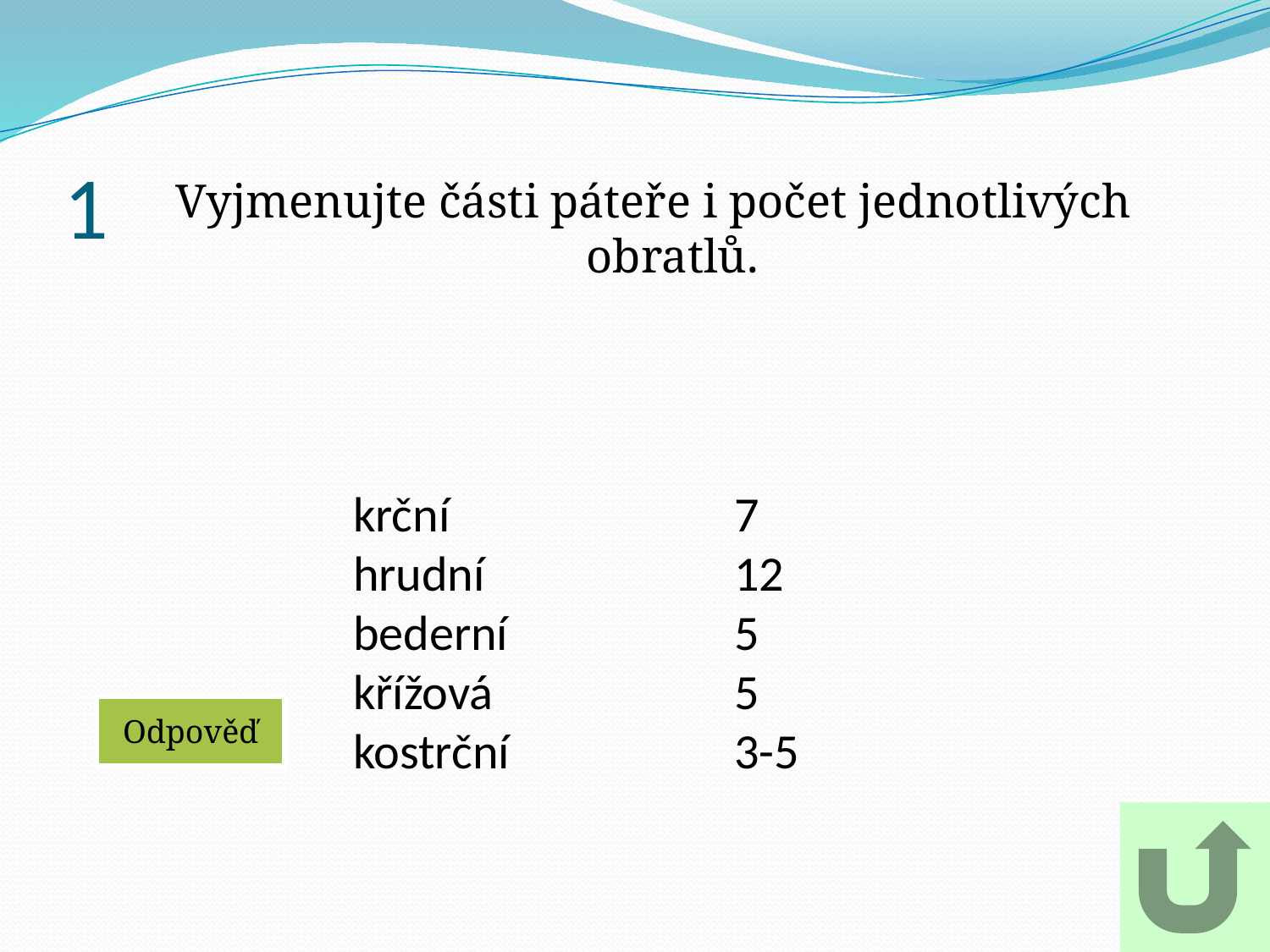

# 1
Vyjmenujte části páteře i počet jednotlivých obratlů.

krční 			7
hrudní		12
bederní		5
křížová		5
kostrční		3-5

Odpověď